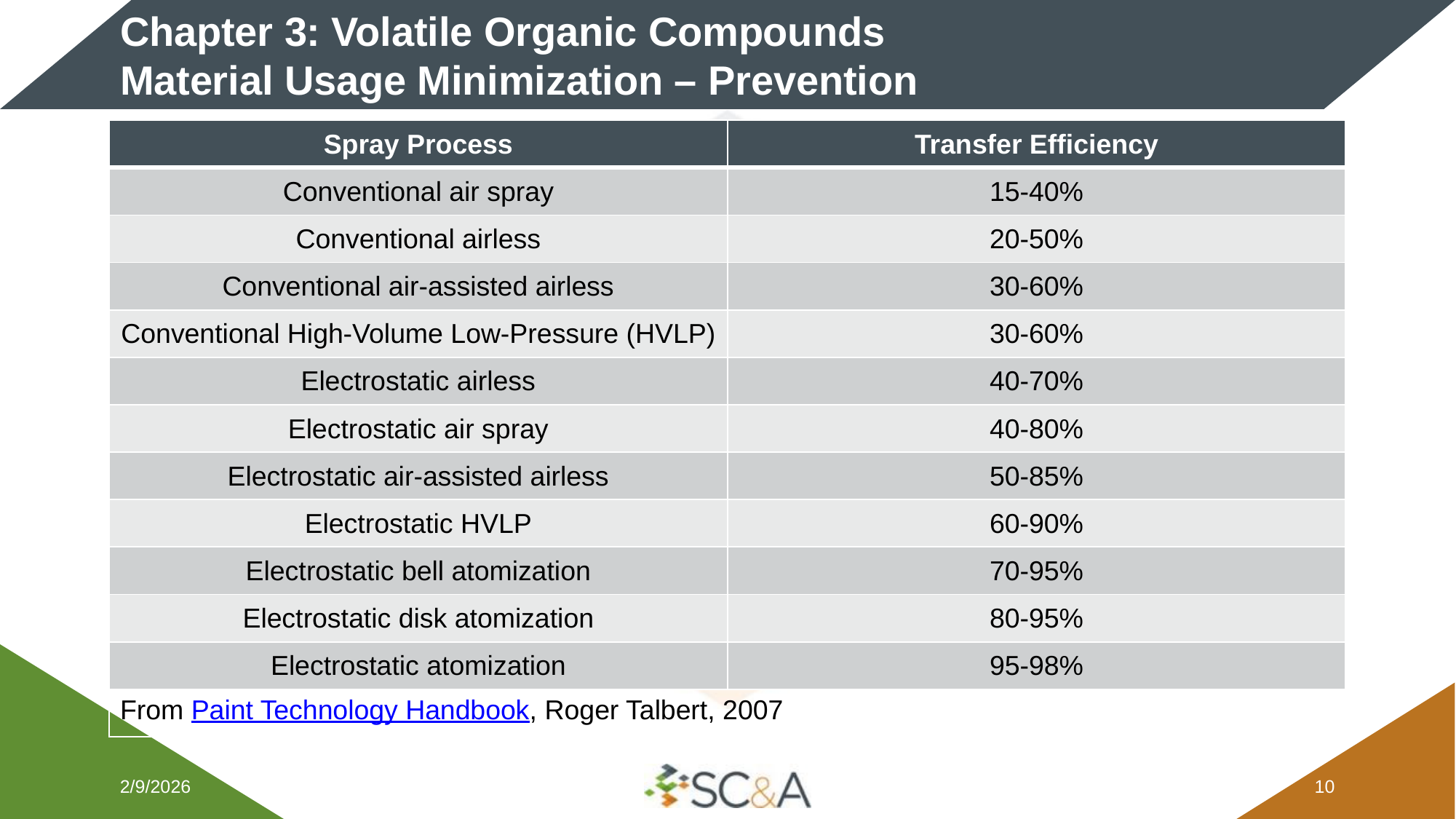

# Chapter 3: Volatile Organic Compounds Material Usage Minimization – Prevention
| Spray Process | Transfer Efficiency |
| --- | --- |
| Conventional air spray | 15-40% |
| Conventional airless | 20-50% |
| Conventional air-assisted airless | 30-60% |
| Conventional High-Volume Low-Pressure (HVLP) | 30-60% |
| Electrostatic airless | 40-70% |
| Electrostatic air spray | 40-80% |
| Electrostatic air-assisted airless | 50-85% |
| Electrostatic HVLP | 60-90% |
| Electrostatic bell atomization | 70-95% |
| Electrostatic disk atomization | 80-95% |
| Electrostatic atomization | 95-98% |
| From Paint Technology Handbook, Roger Talbert, 2007 |  |
2/9/2026
10